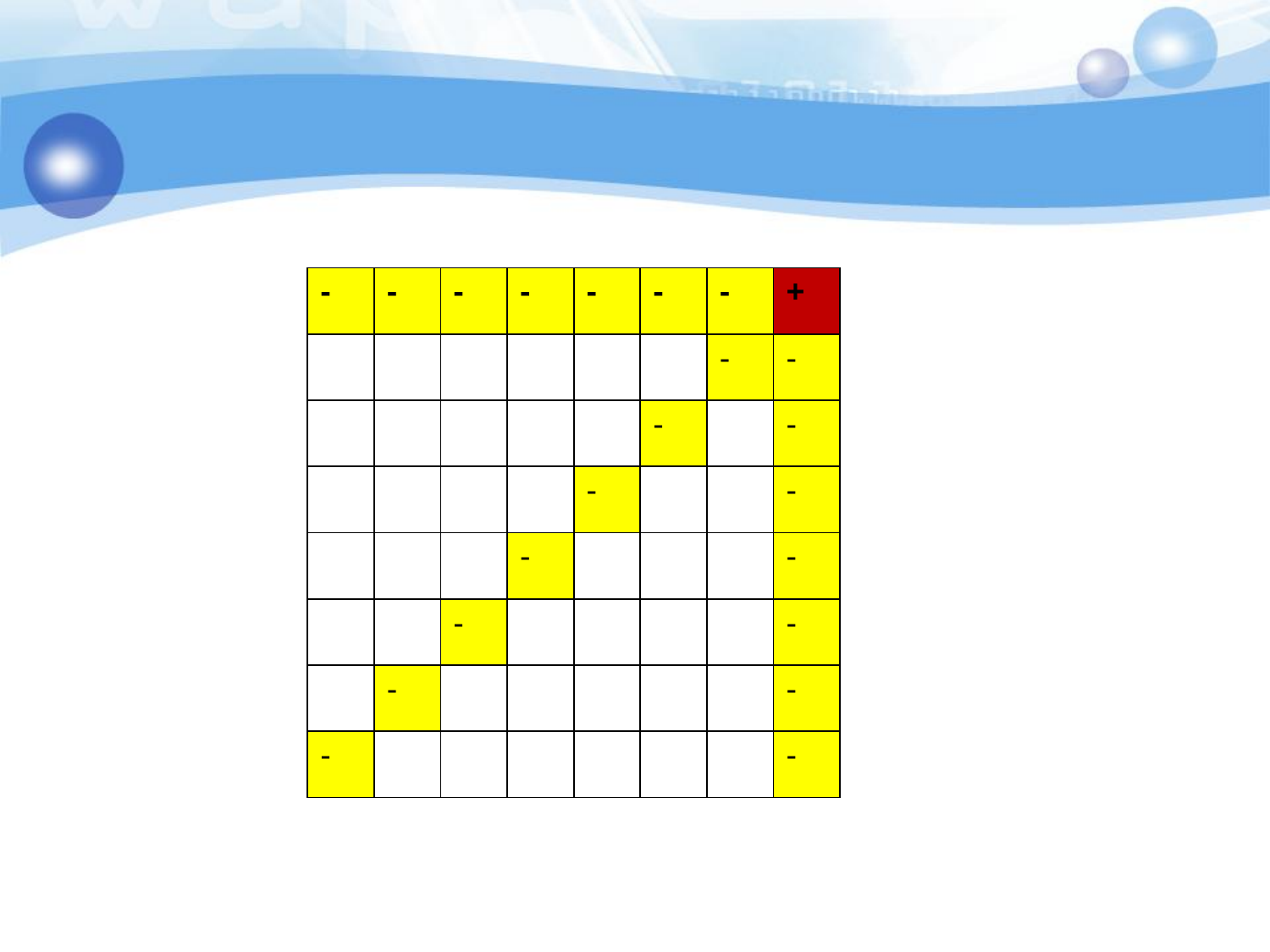

| - | - | - | - | - | - | - | + |
| --- | --- | --- | --- | --- | --- | --- | --- |
|  |  |  |  |  |  | - | - |
|  |  |  |  |  | - |  | - |
|  |  |  |  | - |  |  | - |
|  |  |  | - |  |  |  | - |
|  |  | - |  |  |  |  | - |
|  | - |  |  |  |  |  | - |
| - |  |  |  |  |  |  | - |